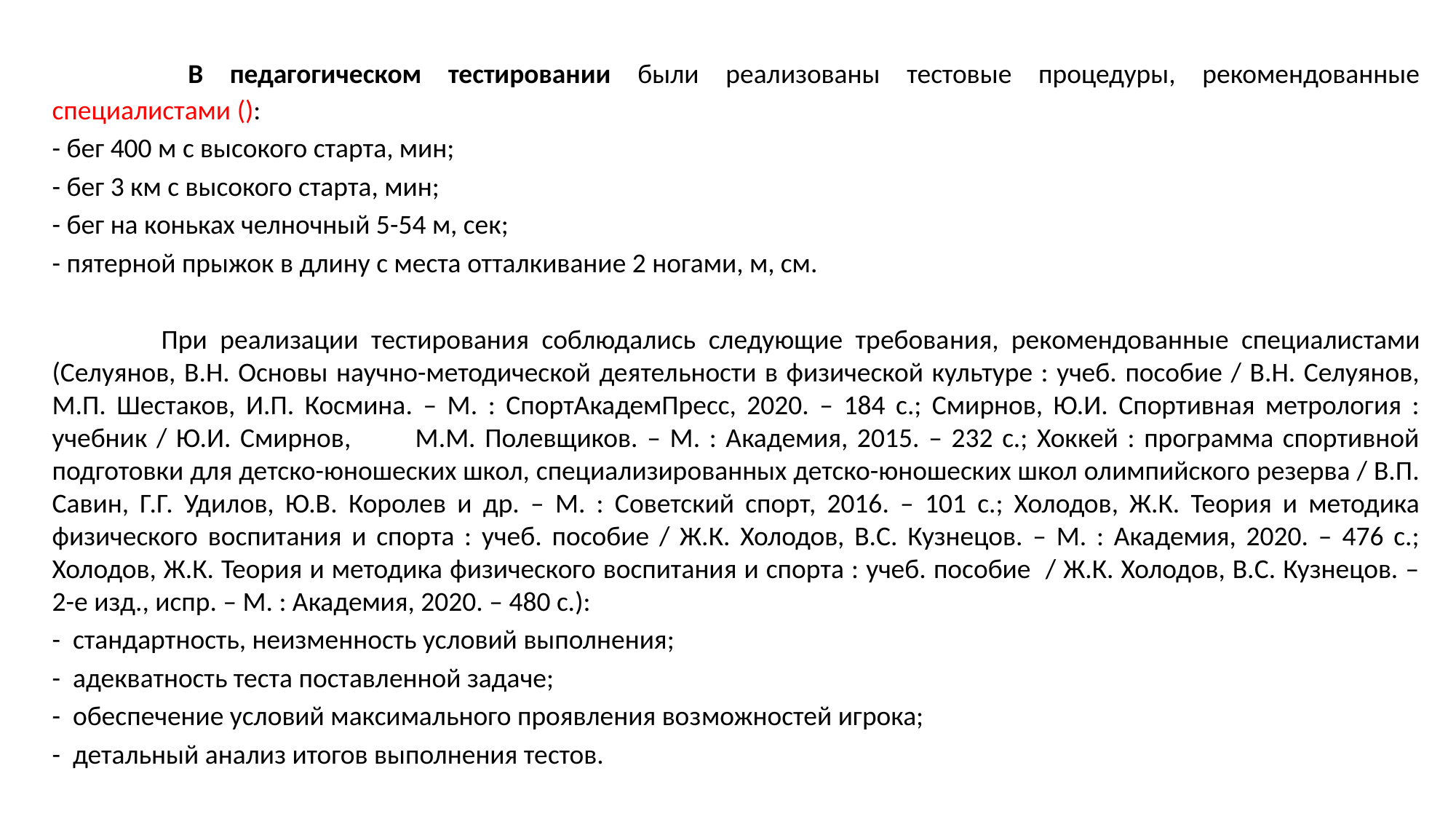

В педагогическом тестировании были реализованы тестовые процедуры, рекомендованные специалистами ():
- бег 400 м с высокого старта, мин;
- бег 3 км с высокого старта, мин;
- бег на коньках челночный 5-54 м, сек;
- пятерной прыжок в длину с места отталкивание 2 ногами, м, см.

	При реализации тестирования соблюдались следующие требова­ния, рекомендованные специалистами (Селуянов, В.Н. Основы научно-методической деятельности в физической культуре : учеб. пособие / В.Н. Селуянов, М.П. Шестаков, И.П. Космина. – М. : СпортАкадемПресс, 2020. – 184 с.; Смирнов, Ю.И. Спортивная метрология : учебник / Ю.И. Смирнов,       М.М. Полевщиков. – М. : Академия, 2015. – 232 с.; Хоккей : программа спортивной подготовки для детско-юношеских школ, специализированных детско-юношеских школ олимпийского резерва / В.П. Савин, Г.Г. Удилов, Ю.В. Королев и др. – М. : Советский спорт, 2016. – 101 с.; Холодов, Ж.К. Теория и методика физического воспитания и спорта : учеб. пособие / Ж.К. Холодов, В.С. Кузнецов. – М. : Академия, 2020. – 476 с.; Холодов, Ж.К. Теория и методика физического воспитания и спорта : учеб. пособие  / Ж.К. Холодов, В.С. Кузнецов. – 2-е изд., испр. – М. : Академия, 2020. – 480 с.):
-  стандартность, неизменность условий выполнения;
-  адекватность теста поставленной задаче;
-  обеспечение условий максимального проявления воз­можностей игрока;
-  детальный анализ итогов выполнения тестов.

#